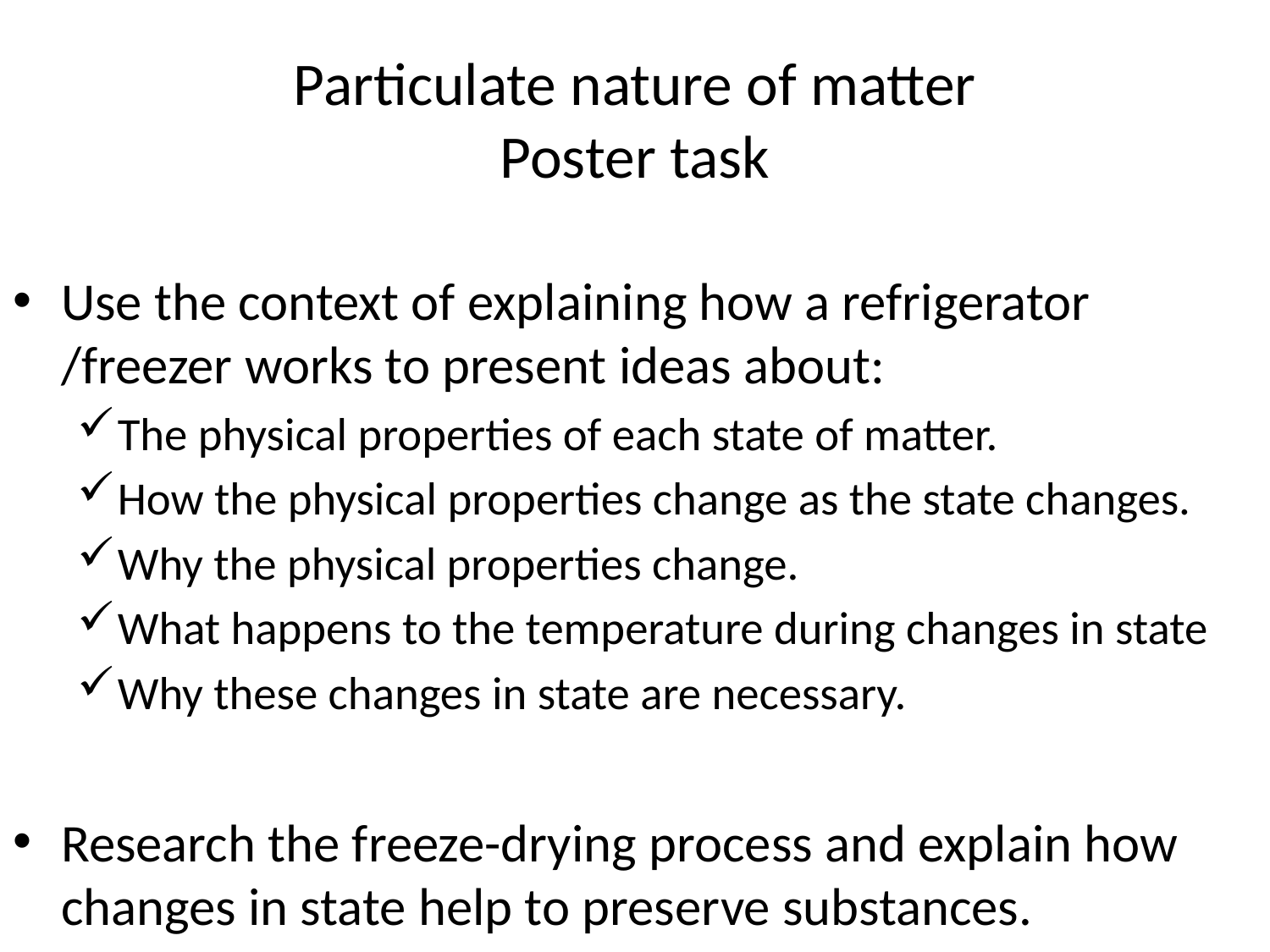

# Particulate nature of matter Poster task
Use the context of explaining how a refrigerator /freezer works to present ideas about:
The physical properties of each state of matter.
How the physical properties change as the state changes.
Why the physical properties change.
What happens to the temperature during changes in state
Why these changes in state are necessary.

Research the freeze-drying process and explain how changes in state help to preserve substances.